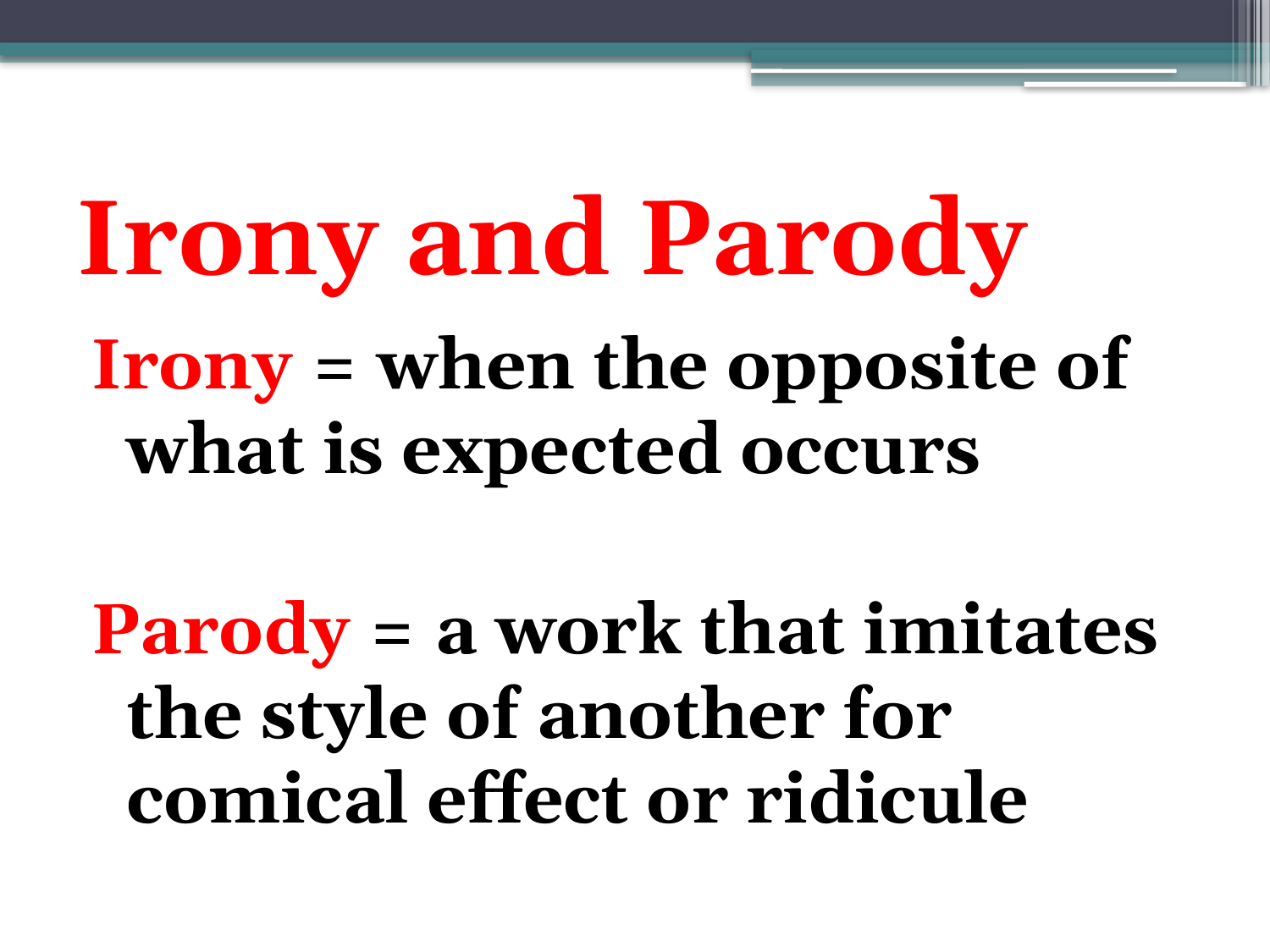

# Irony and Parody
Irony = when the opposite of what is expected occurs

Parody = a work that imitates the style of another for comical effect or ridicule